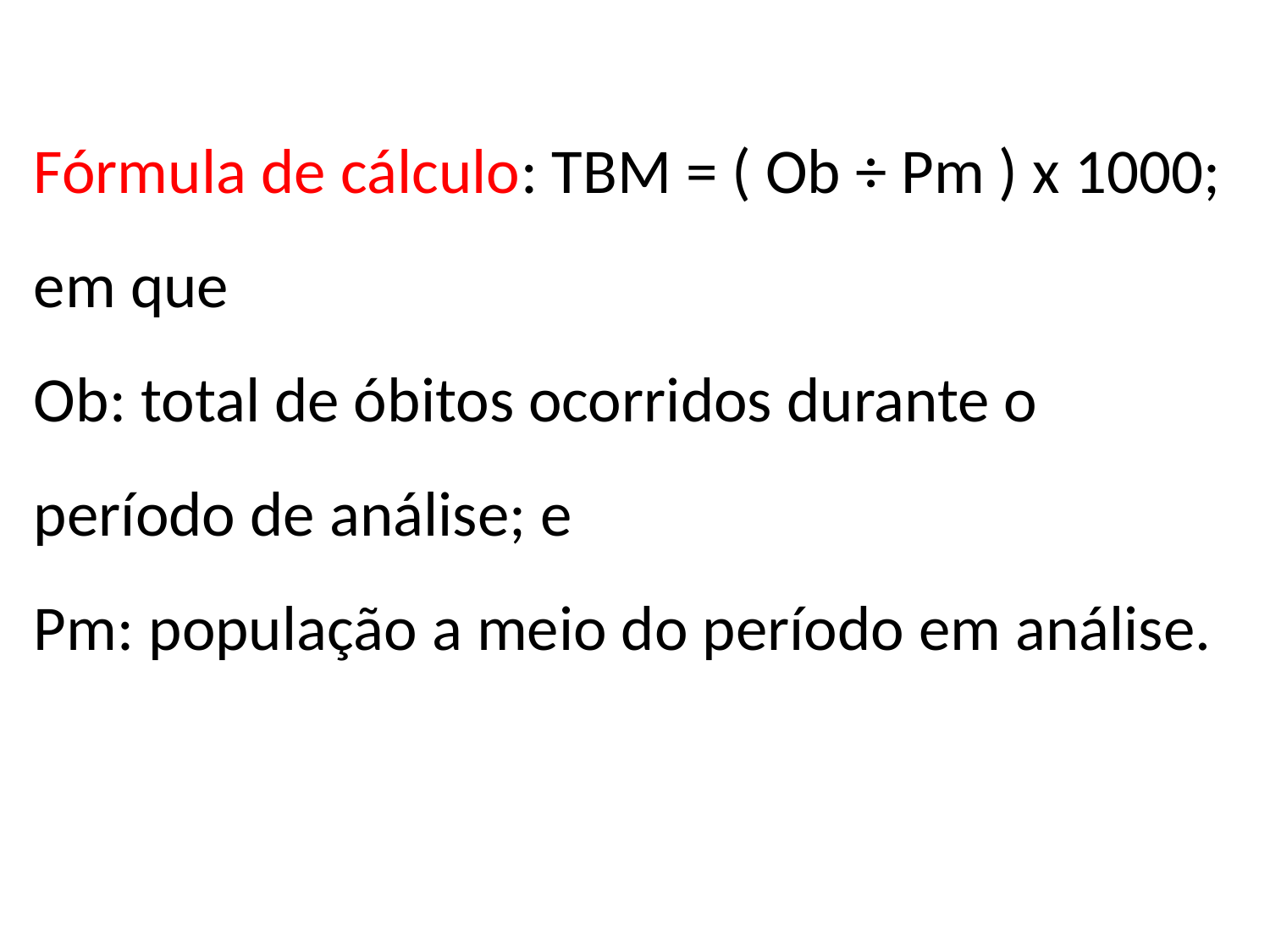

# Fórmula de cálculo: TBM = ( Ob ÷ Pm ) x 1000; em que Ob: total de óbitos ocorridos durante o período de análise; e Pm: população a meio do período em análise.